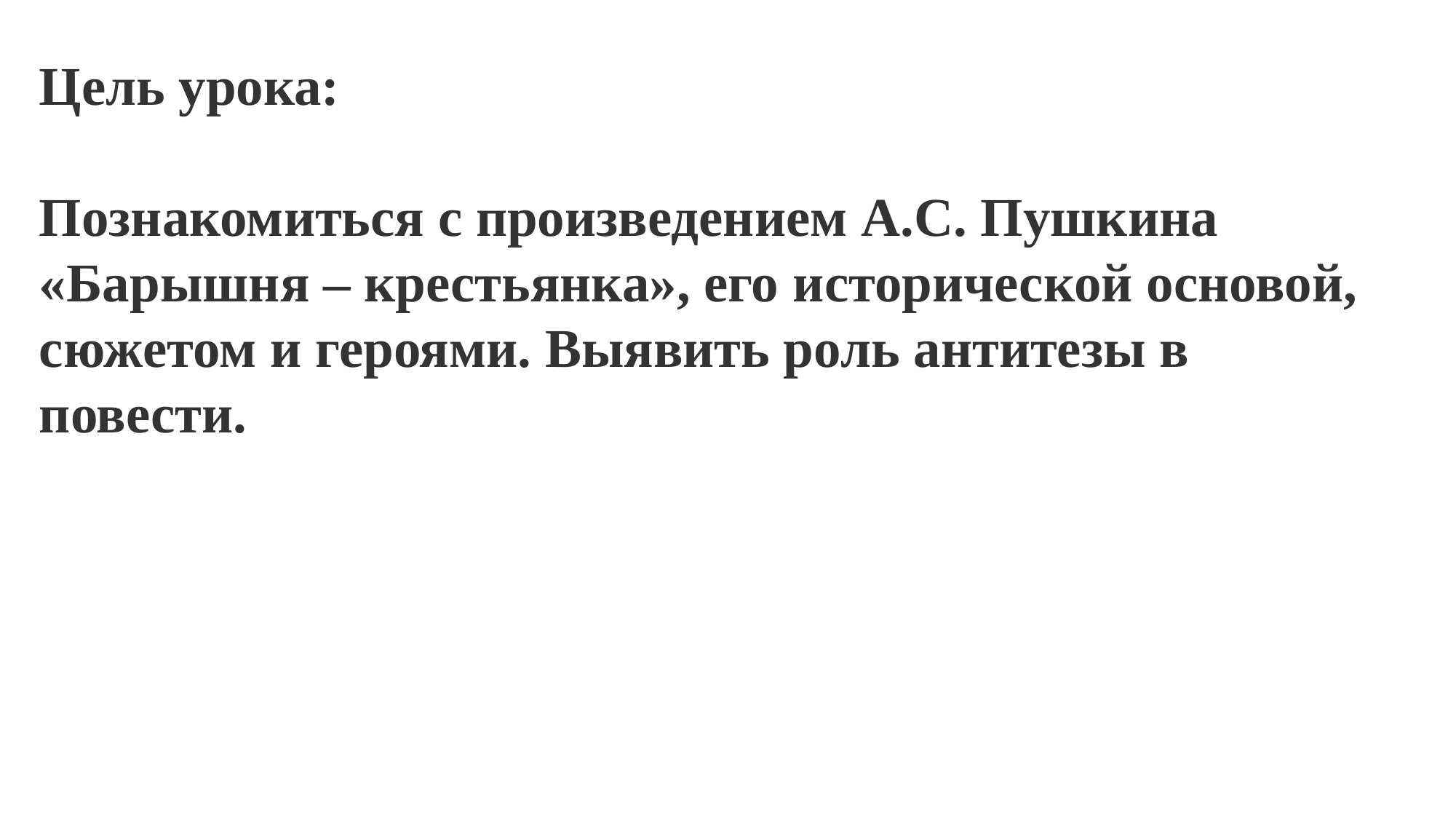

Цель урока:

Познакомиться с произведением А.С. Пушкина «Барышня – крестьянка», его исторической основой, сюжетом и героями. Выявить роль антитезы в повести.